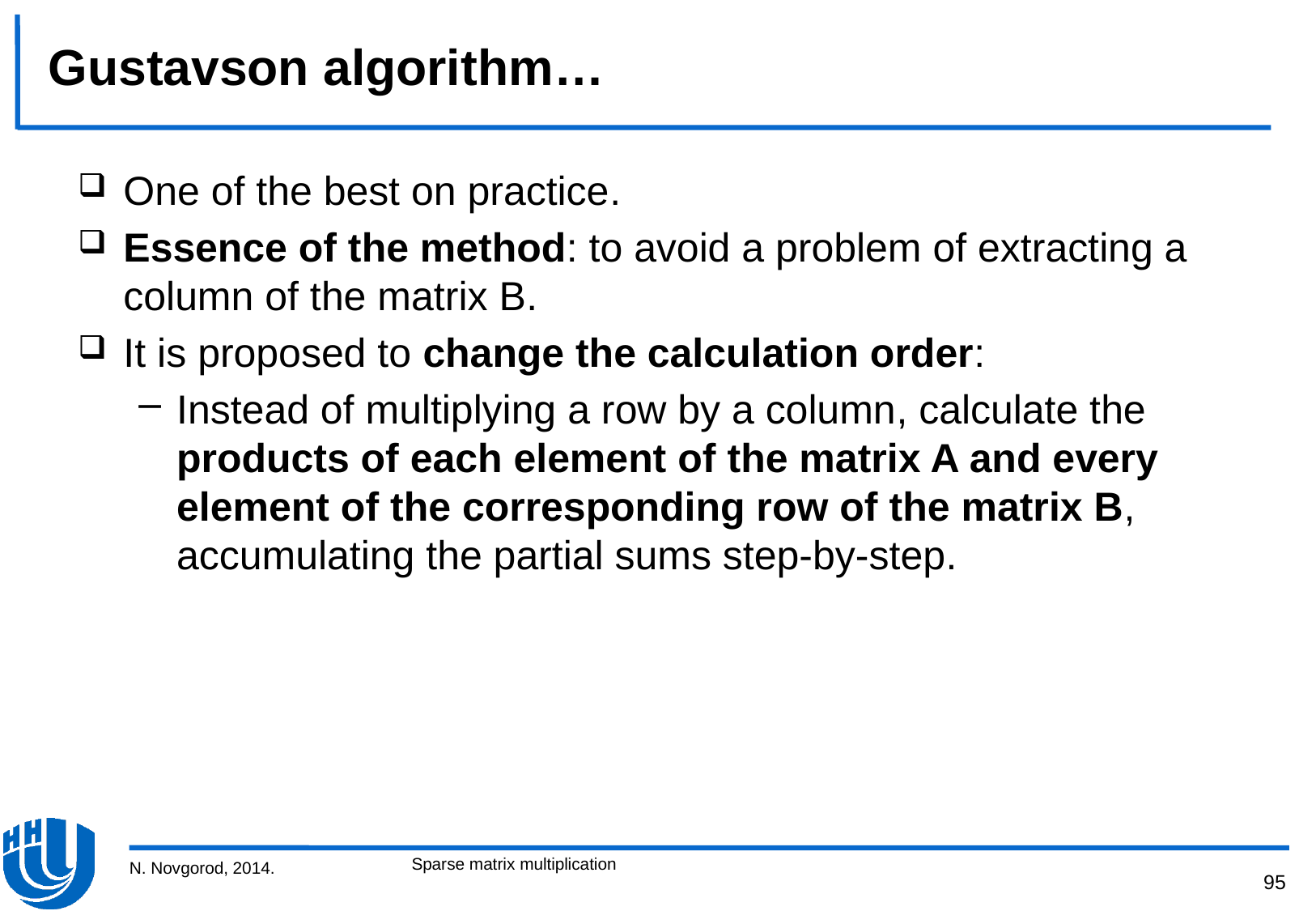

# Gustavson algorithm…
One of the best on practice.
Essence of the method: to avoid a problem of extracting a column of the matrix B.
It is proposed to change the calculation order:
Instead of multiplying a row by a column, calculate the products of each element of the matrix A and every element of the corresponding row of the matrix B, accumulating the partial sums step-by-step.

Sparse matrix multiplication
N. Novgorod, 2014.
95